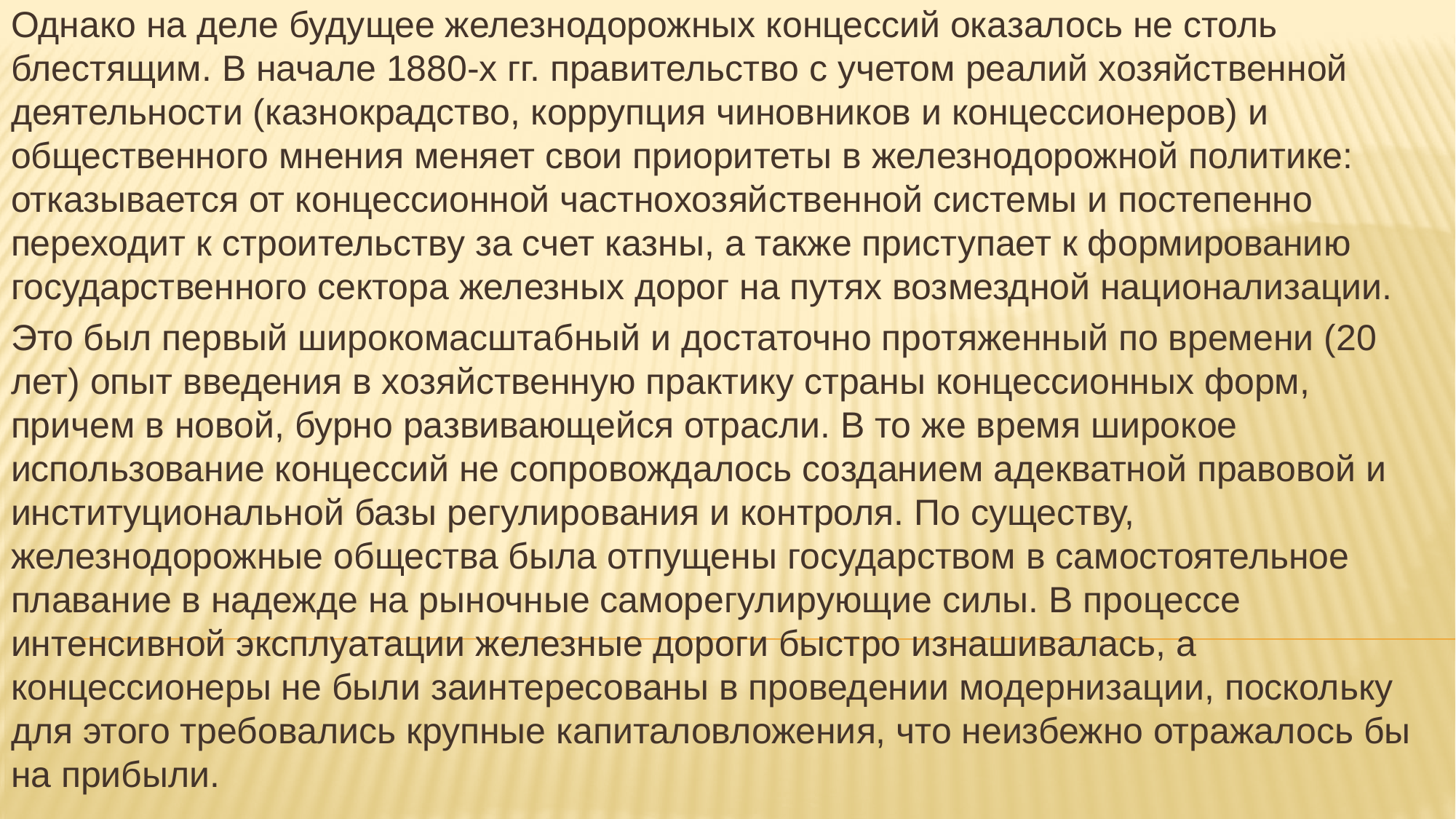

Однако на деле будущее железнодорожных концессий оказалось не столь блестящим. В начале 1880-х гг. правительство с учетом реалий хозяйственной деятельности (казнокрадство, коррупция чиновников и концессионеров) и общественного мнения меняет свои приоритеты в железнодорожной политике: отказывается от концессионной частнохозяйственной системы и постепенно переходит к строительству за счет казны, а также приступает к формированию государственного сектора железных дорог на путях возмездной национализации.
Это был первый широкомасштабный и достаточно протяженный по времени (20 лет) опыт введения в хозяйственную практику страны концессионных форм, причем в новой, бурно развивающейся отрасли. В то же время широкое использование концессий не сопровождалось созданием адекватной правовой и институциональной базы регулирования и контроля. По существу, железнодорожные общества была отпущены государством в самостоятельное плавание в надежде на рыночные саморегулирующие силы. В процессе интенсивной эксплуатации железные дороги быстро изнашивалась, а концессионеры не были заинтересованы в проведении модернизации, поскольку для этого требовались крупные капиталовложения, что неизбежно отражалось бы на прибыли.